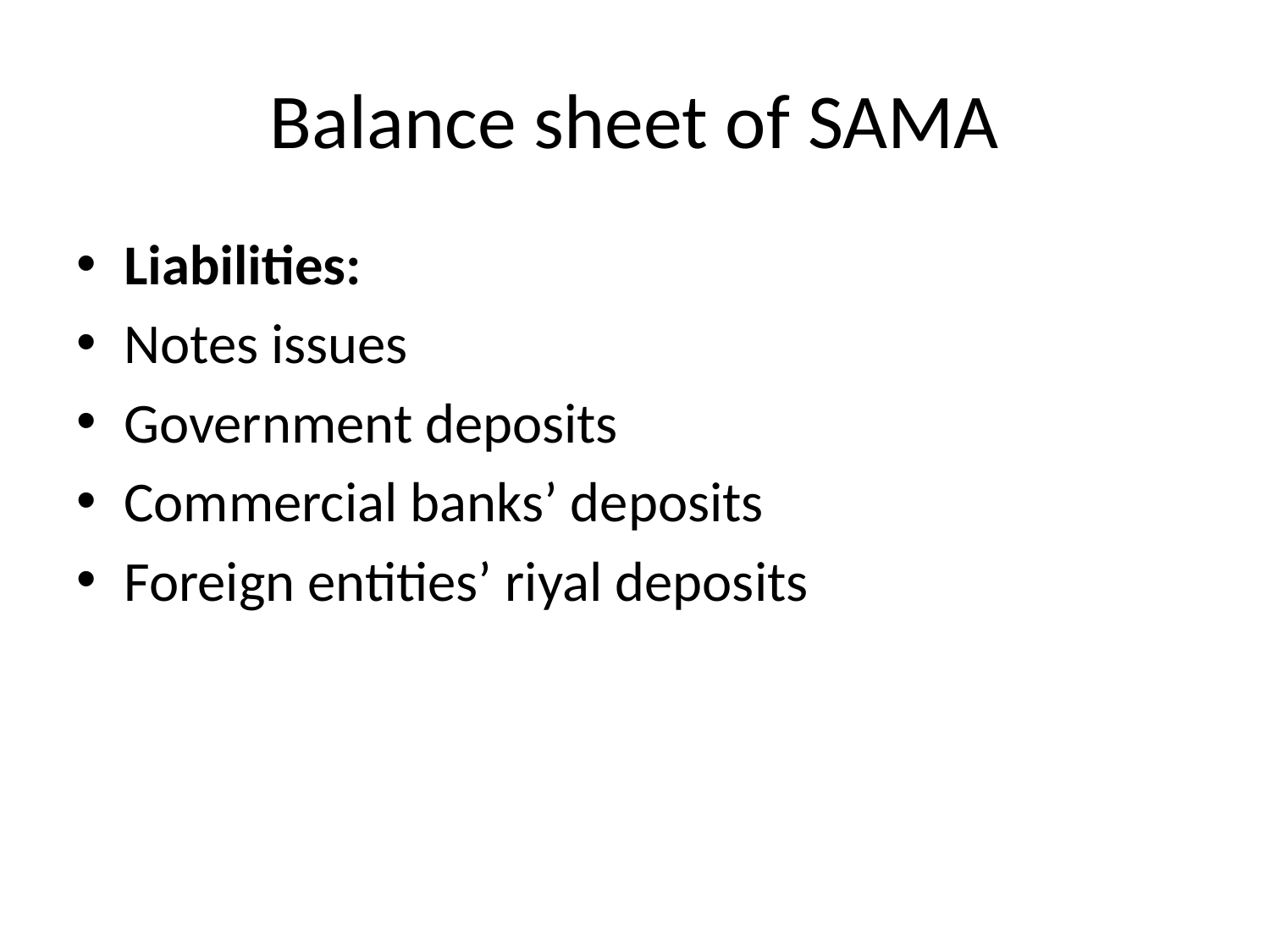

# Balance sheet of SAMA
Liabilities:
Notes issues
Government deposits
Commercial banks’ deposits
Foreign entities’ riyal deposits